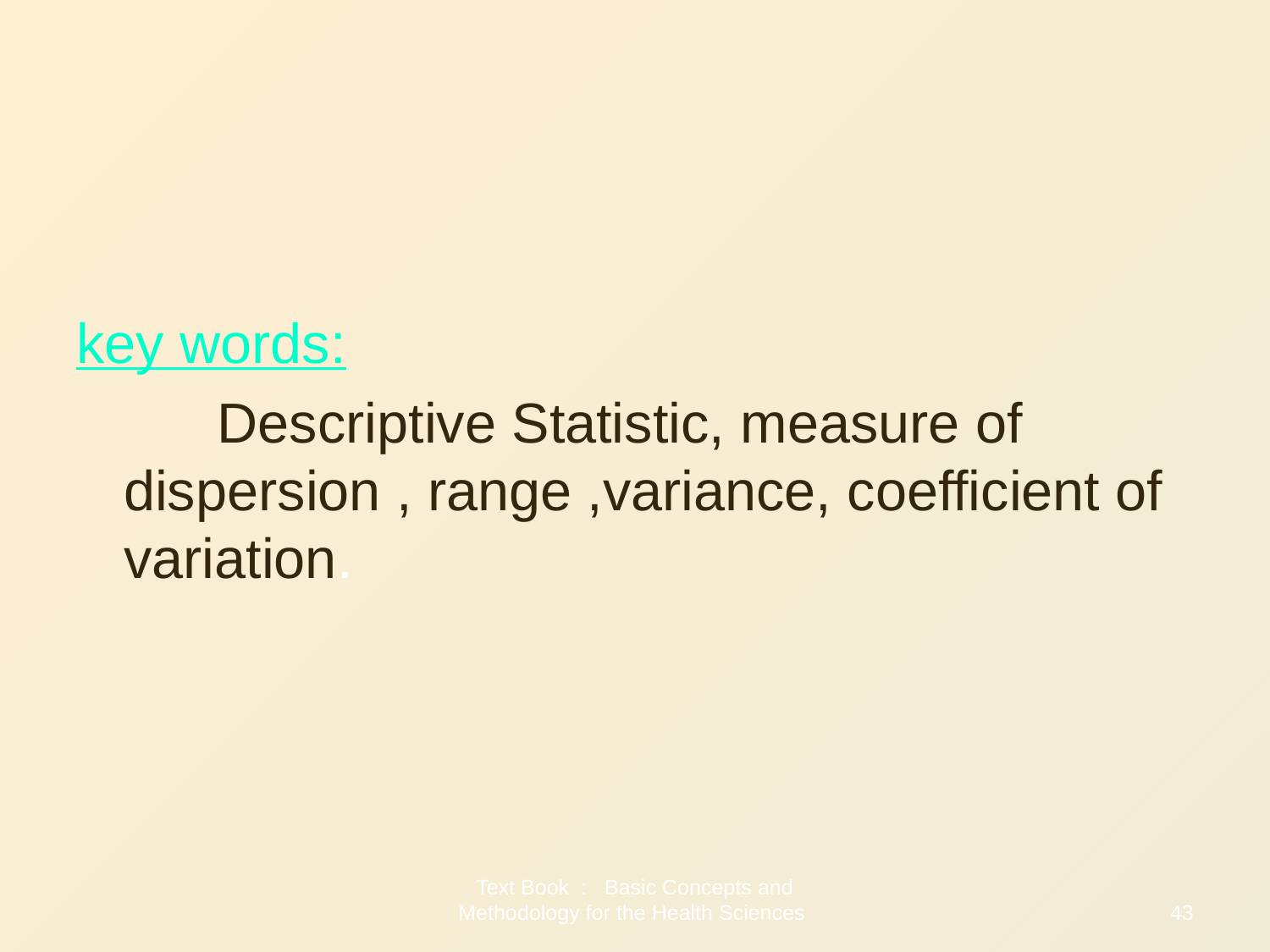

key words:
         Descriptive Statistic, measure of dispersion , range ,variance, coefficient of variation.
Text Book  :   Basic Concepts and Methodology for the Health Sciences
43